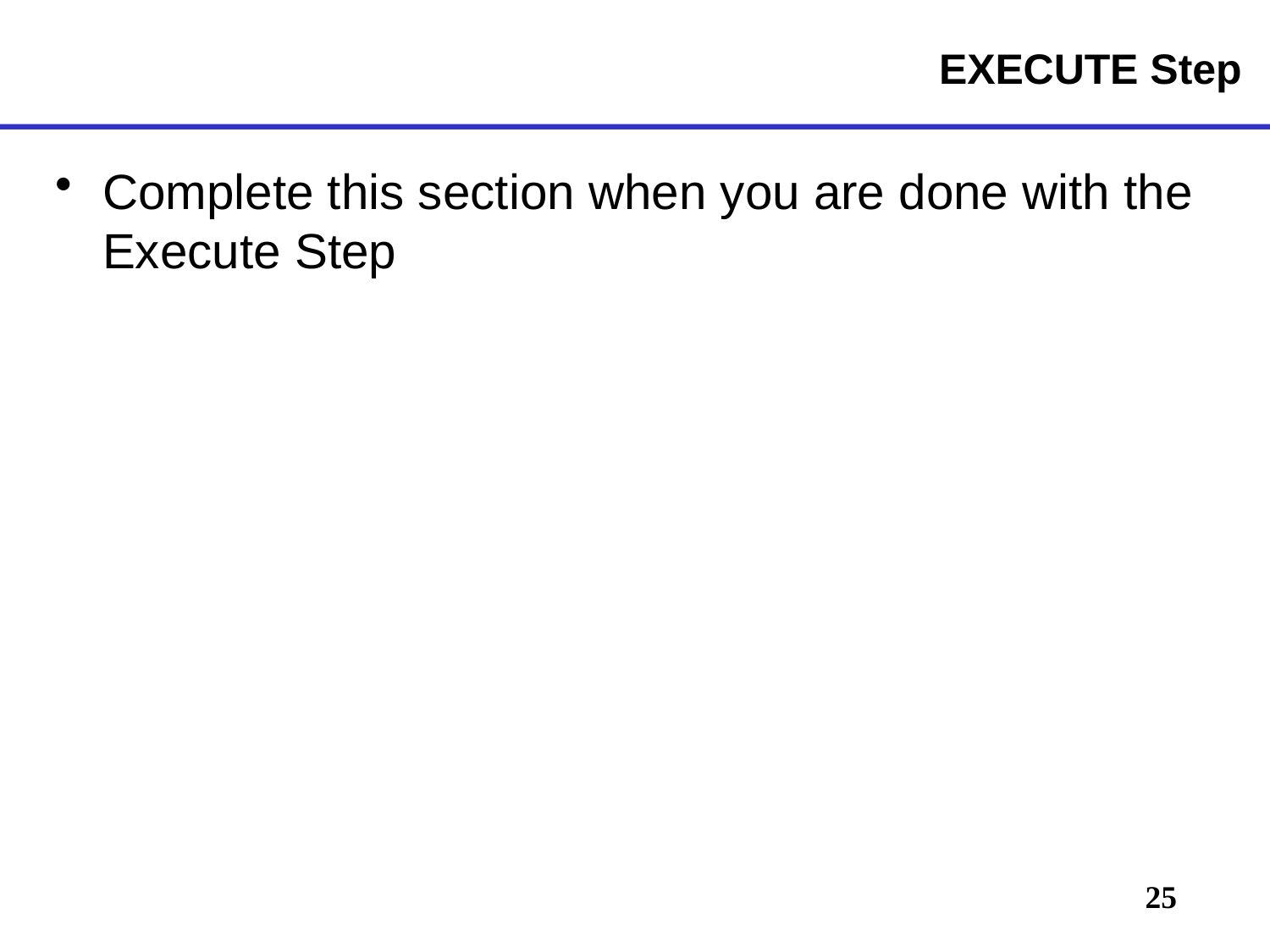

# EXECUTE Step
Complete this section when you are done with the Execute Step